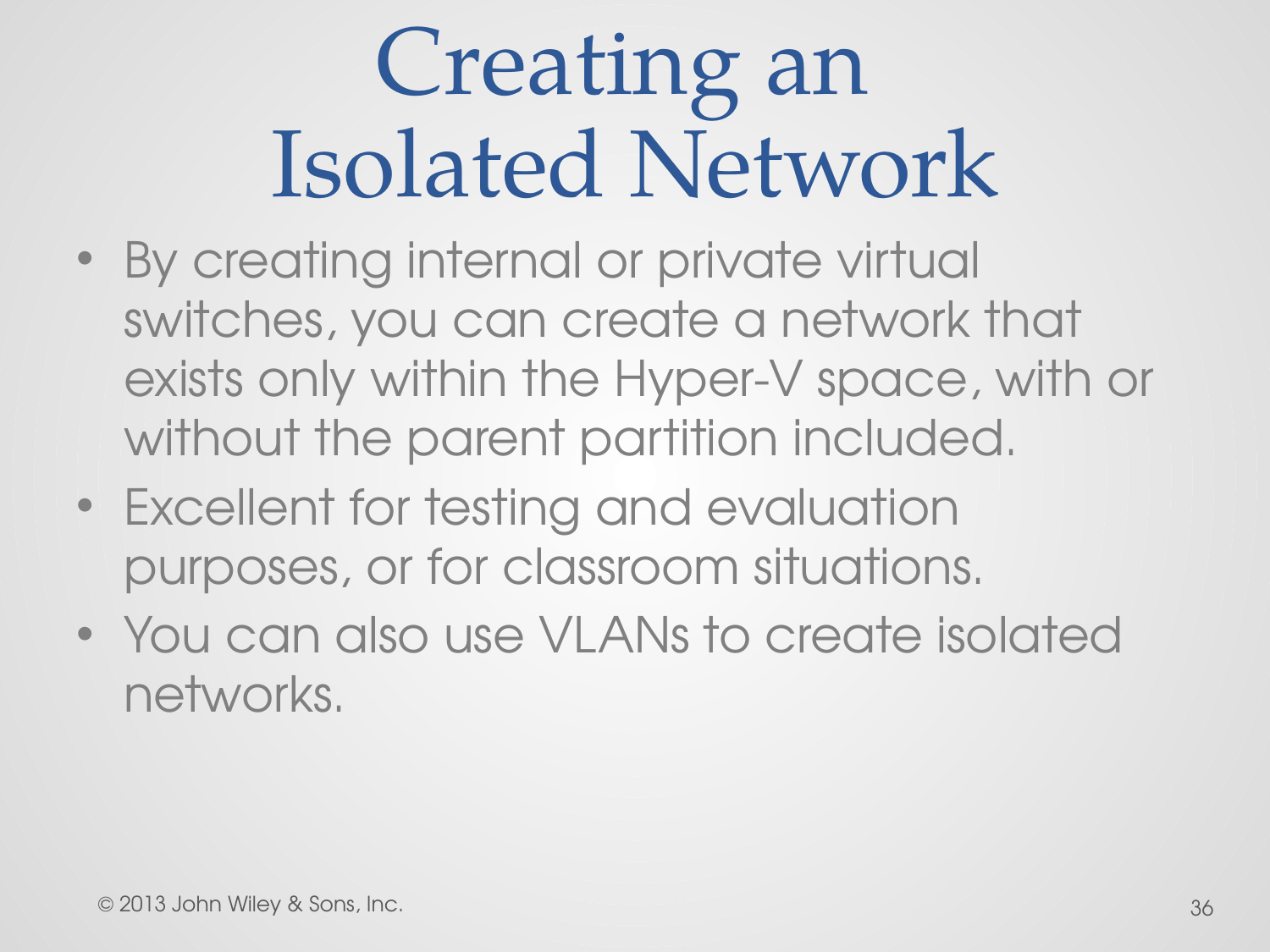

# Creating an Isolated Network
By creating internal or private virtual switches, you can create a network that exists only within the Hyper-V space, with or without the parent partition included.
Excellent for testing and evaluation purposes, or for classroom situations.
You can also use VLANs to create isolated networks.
© 2013 John Wiley & Sons, Inc.
36